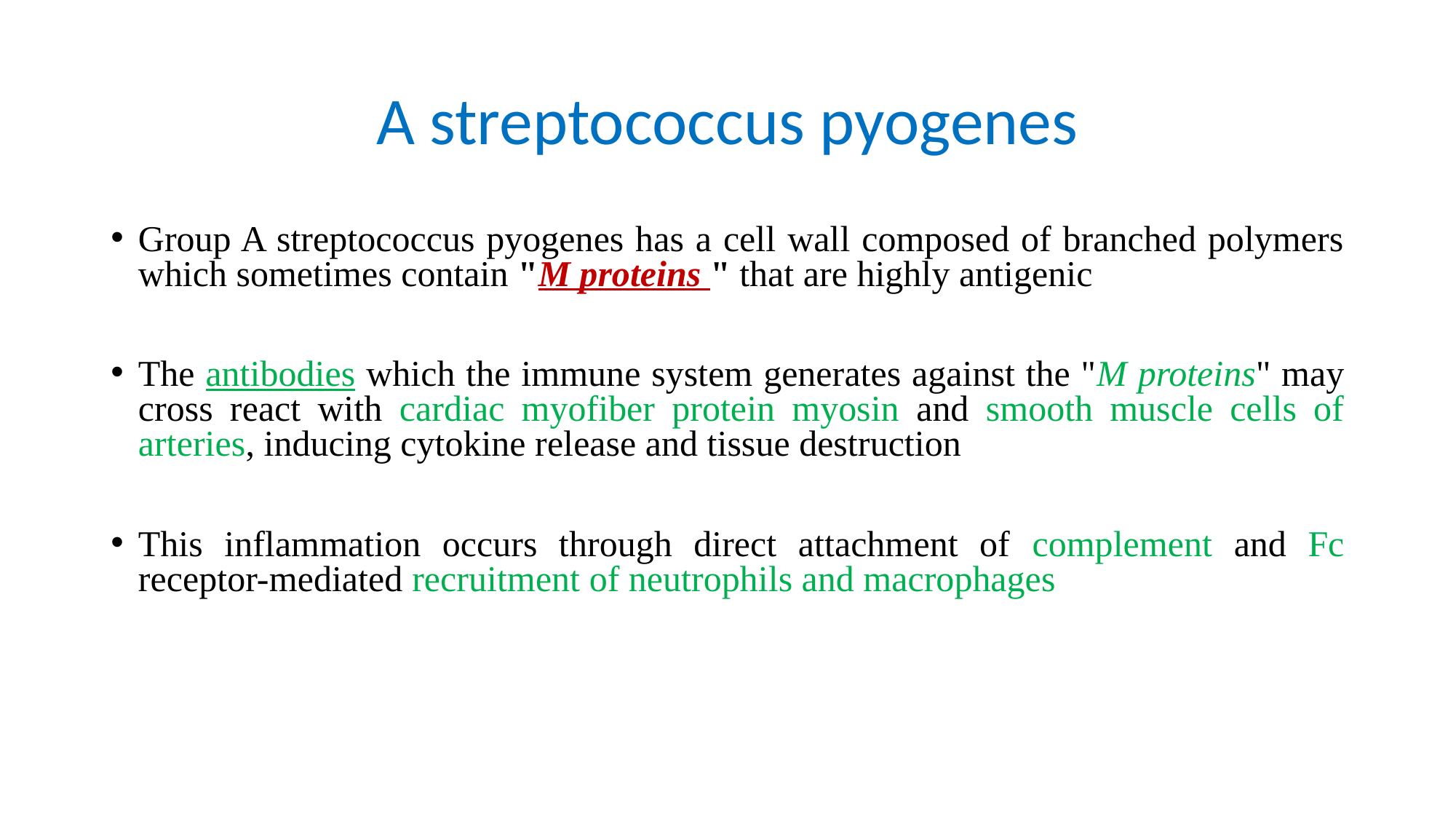

# A streptococcus pyogenes
Group A streptococcus pyogenes has a cell wall composed of branched polymers which sometimes contain "M proteins " that are highly antigenic

The antibodies which the immune system generates against the "M proteins" may cross react with cardiac myofiber protein myosin and smooth muscle cells of arteries, inducing cytokine release and tissue destruction

This inflammation occurs through direct attachment of complement and Fc receptor-mediated recruitment of neutrophils and macrophages